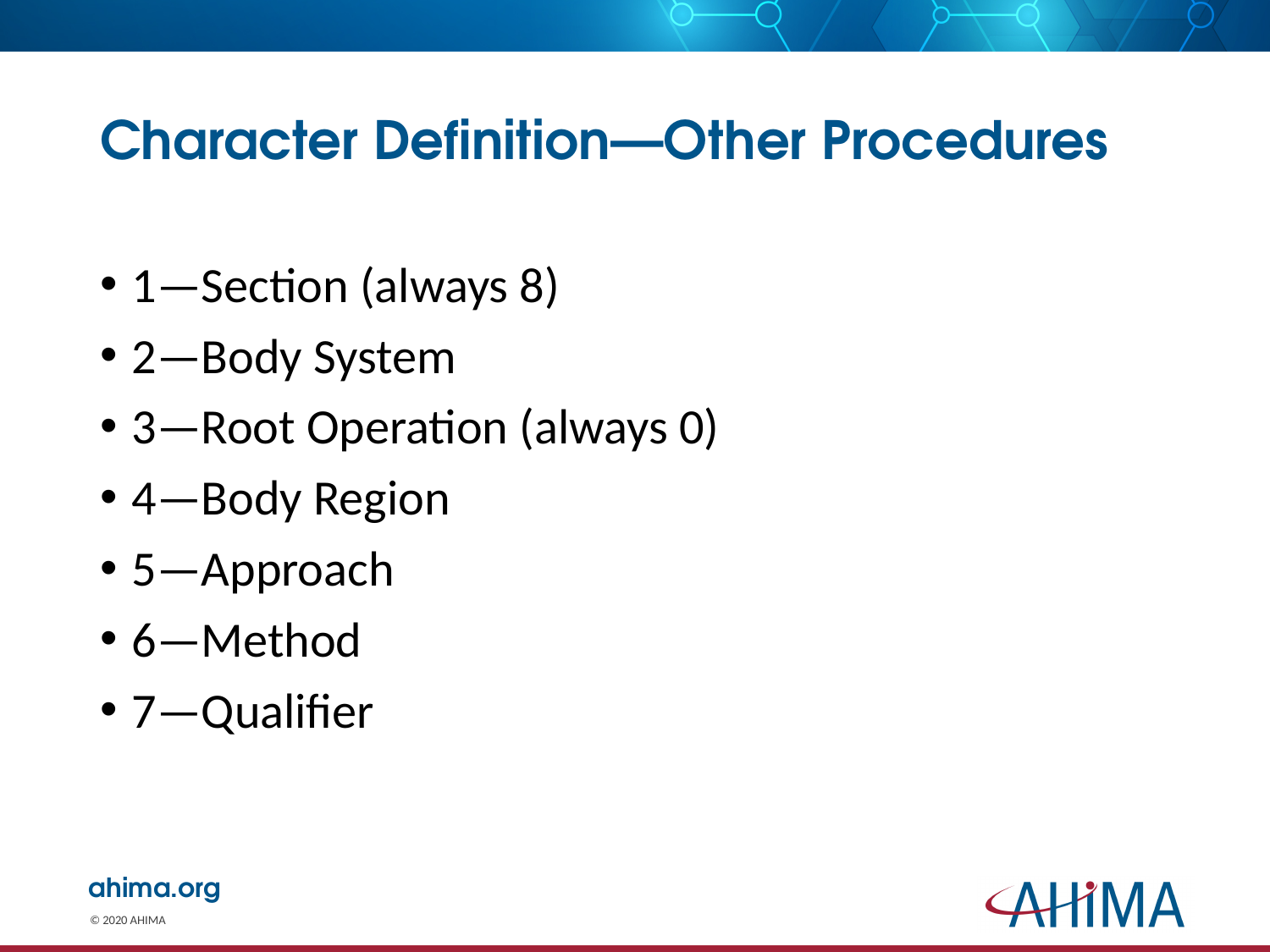

# Character Definition—Other Procedures
1—Section (always 8)
2—Body System
3—Root Operation (always 0)
4—Body Region
5—Approach
6—Method
7—Qualifier